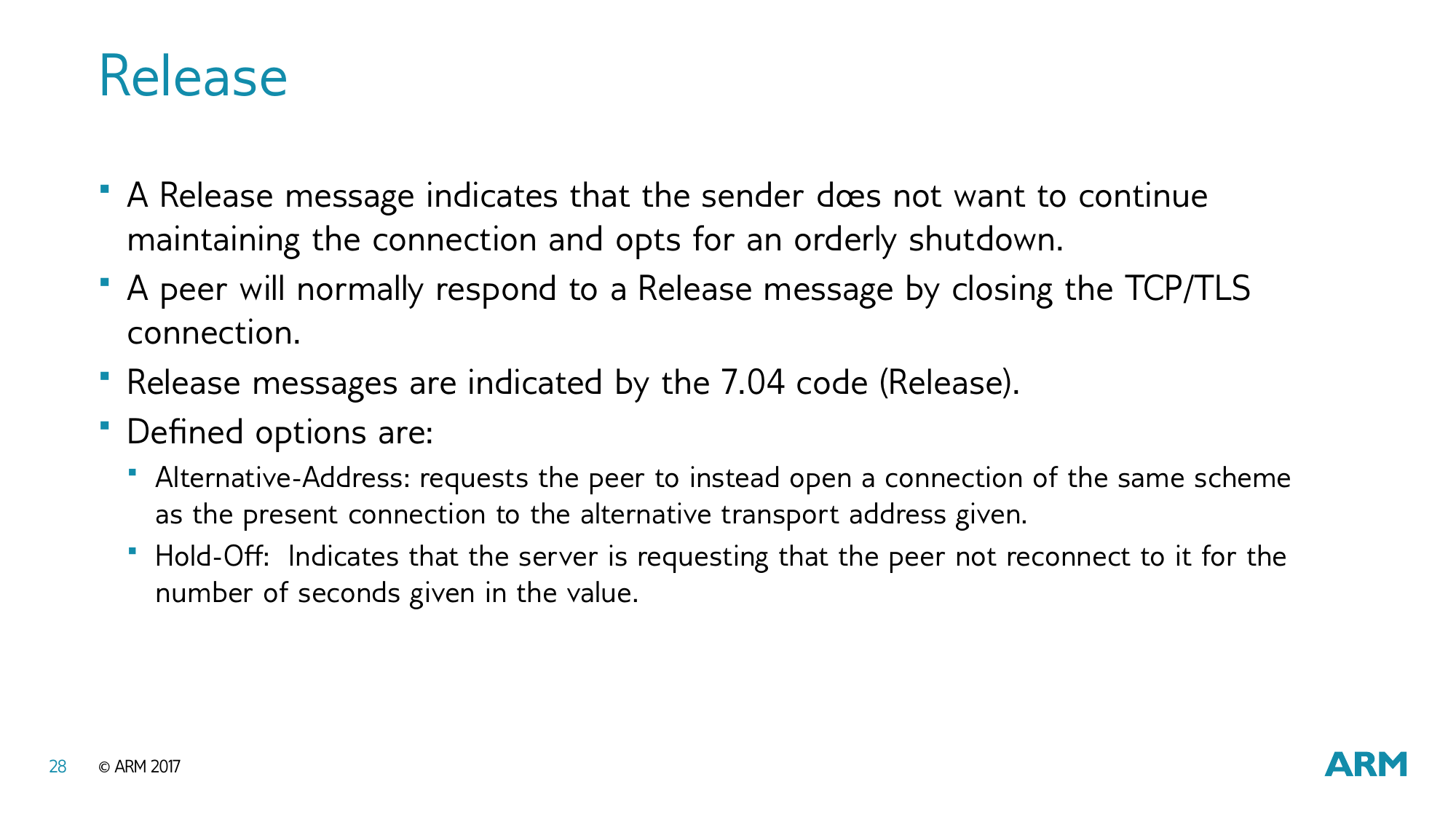

# Release
A Release message indicates that the sender does not want to continue maintaining the connection and opts for an orderly shutdown.
A peer will normally respond to a Release message by closing the TCP/TLS connection.
Release messages are indicated by the 7.04 code (Release).
Defined options are:
Alternative-Address: requests the peer to instead open a connection of the same scheme as the present connection to the alternative transport address given.
Hold-Off:  Indicates that the server is requesting that the peer not reconnect to it for the number of seconds given in the value.